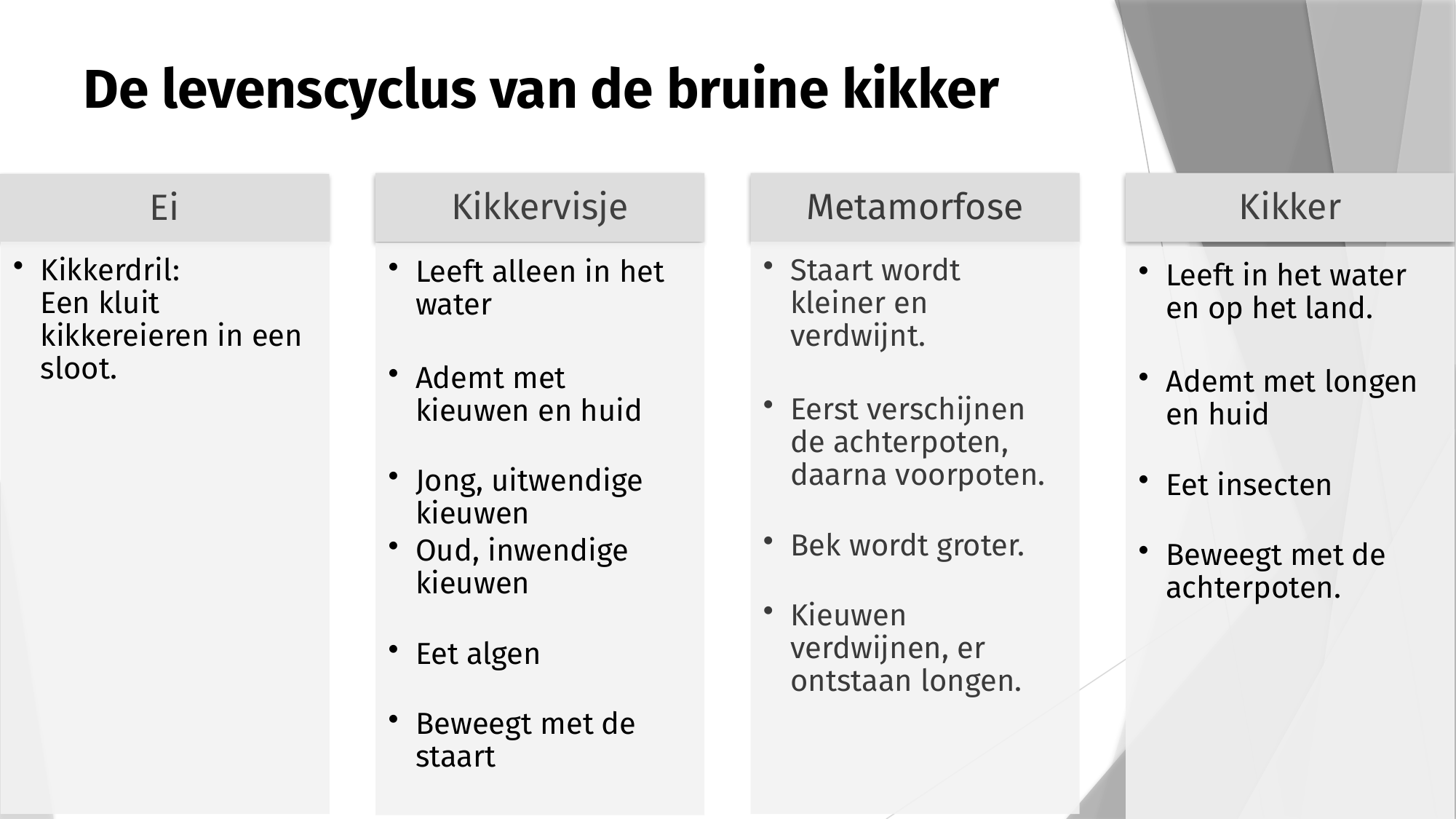

#
De levenscyclus van de bruine kikker
Ei
Kikkerdril:
Een kluit kikkereieren in een sloot.
Kikkervisje
Leeft alleen in het water
Ademt met kieuwen en huid
Jong, uitwendige kieuwen
Oud, inwendige kieuwen
Eet algen
Beweegt met de staart
Metamorfose
Staart wordt kleiner en verdwijnt.
Eerst verschijnen de achterpoten, daarna voorpoten.
Bek wordt groter.
Kieuwen verdwijnen, er ontstaan longen.
Kikker
Leeft in het water en op het land.
Ademt met longen en huid
Eet insecten
Beweegt met de achterpoten.